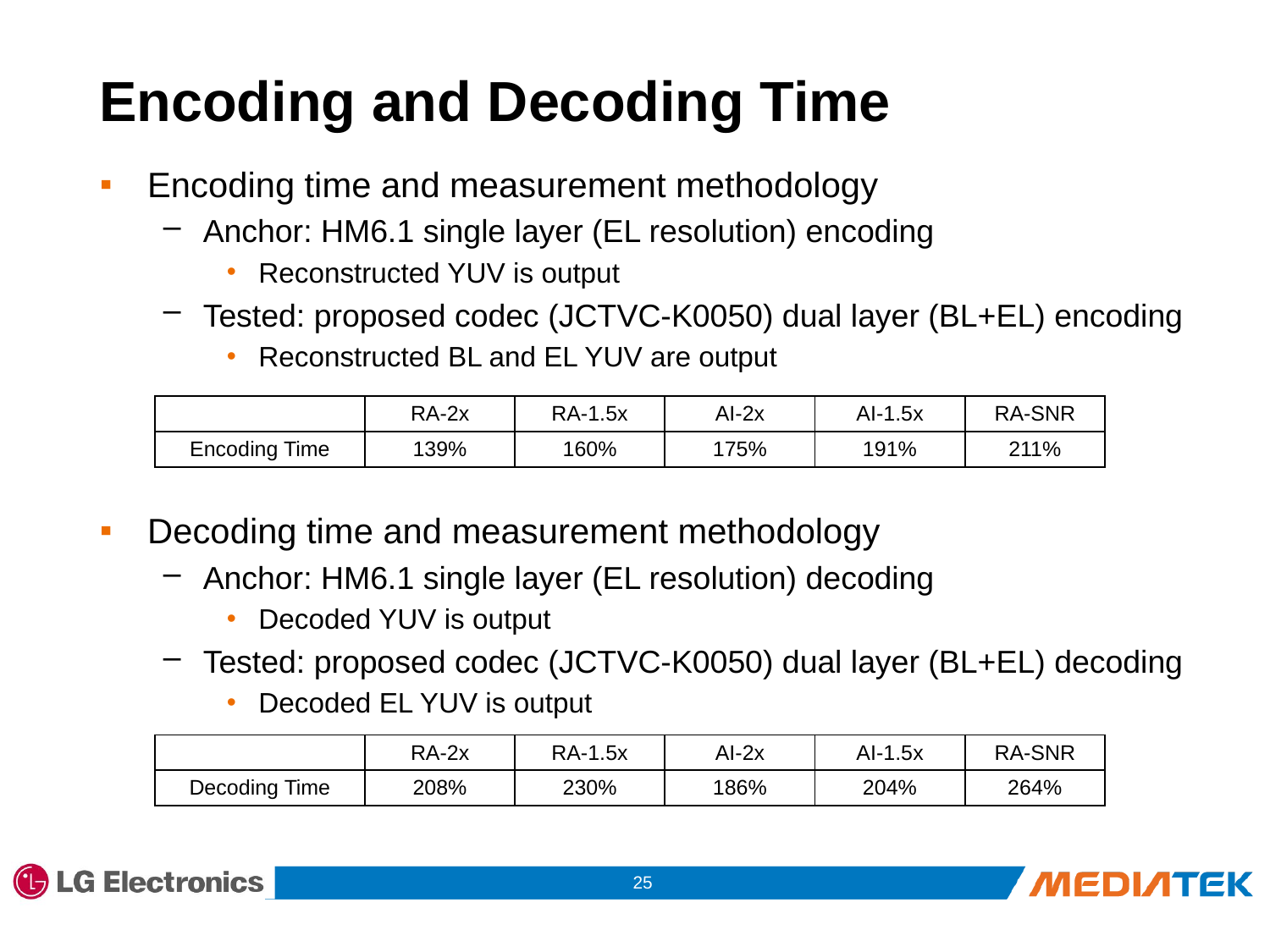

# Encoding and Decoding Time
Encoding time and measurement methodology
Anchor: HM6.1 single layer (EL resolution) encoding
Reconstructed YUV is output
Tested: proposed codec (JCTVC-K0050) dual layer (BL+EL) encoding
Reconstructed BL and EL YUV are output

Decoding time and measurement methodology
Anchor: HM6.1 single layer (EL resolution) decoding
Decoded YUV is output
Tested: proposed codec (JCTVC-K0050) dual layer (BL+EL) decoding
Decoded EL YUV is output

|  | RA-2x | RA-1.5x | AI-2x | AI-1.5x | RA-SNR |
| --- | --- | --- | --- | --- | --- |
| Encoding Time | 139% | 160% | 175% | 191% | 211% |
|  | RA-2x | RA-1.5x | AI-2x | AI-1.5x | RA-SNR |
| --- | --- | --- | --- | --- | --- |
| Decoding Time | 208% | 230% | 186% | 204% | 264% |
25